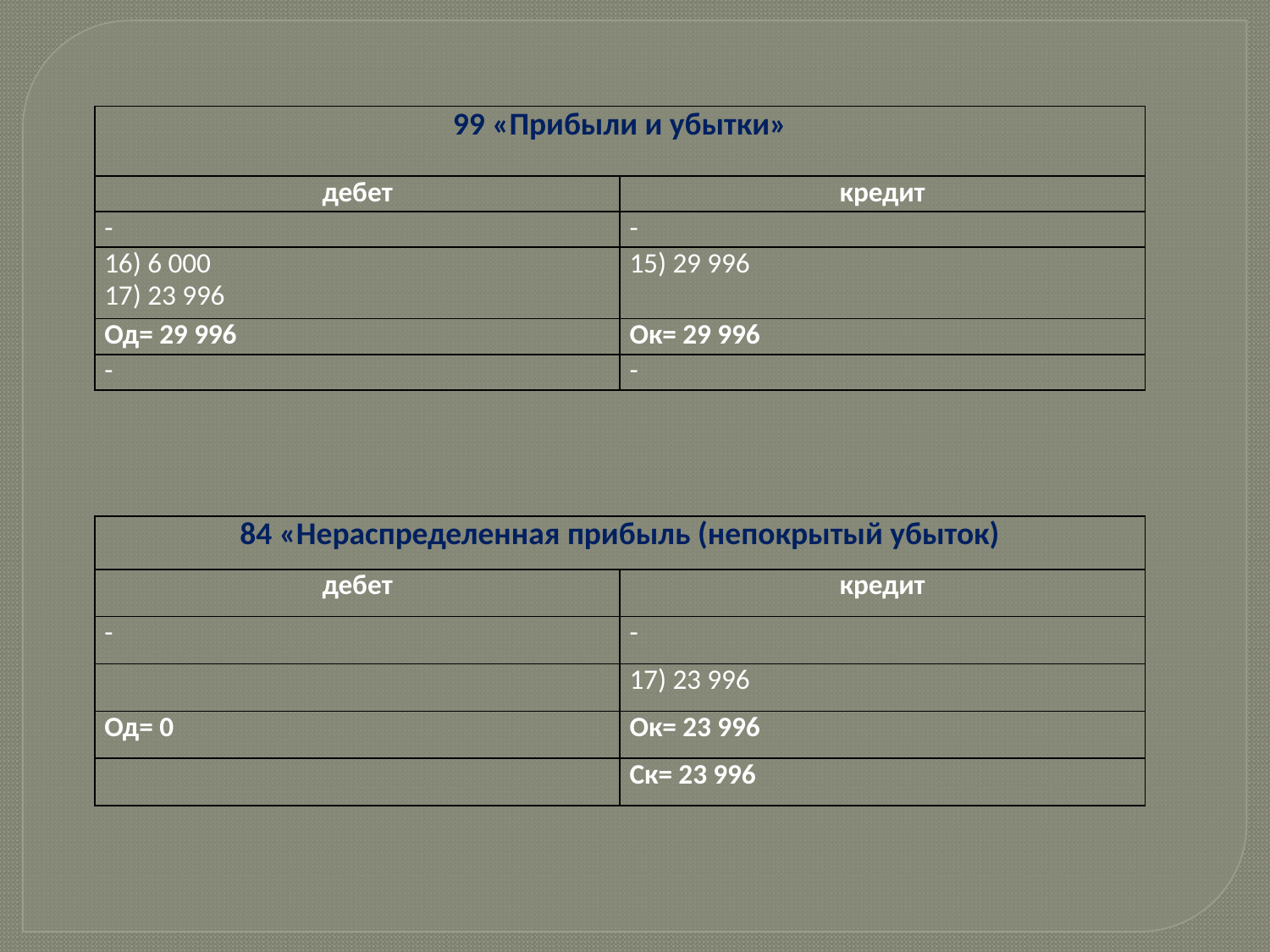

| 99 «Прибыли и убытки» |  |
| --- | --- |
| дебет | кредит |
| - | - |
| 16) 6 000 17) 23 996 | 15) 29 996 |
| Од= 29 996 | Ок= 29 996 |
| - | - |
| 84 «Нераспределенная прибыль (непокрытый убыток) |  |
| --- | --- |
| дебет | кредит |
| - | - |
|  | 17) 23 996 |
| Од= 0 | Ок= 23 996 |
|  | Ск= 23 996 |